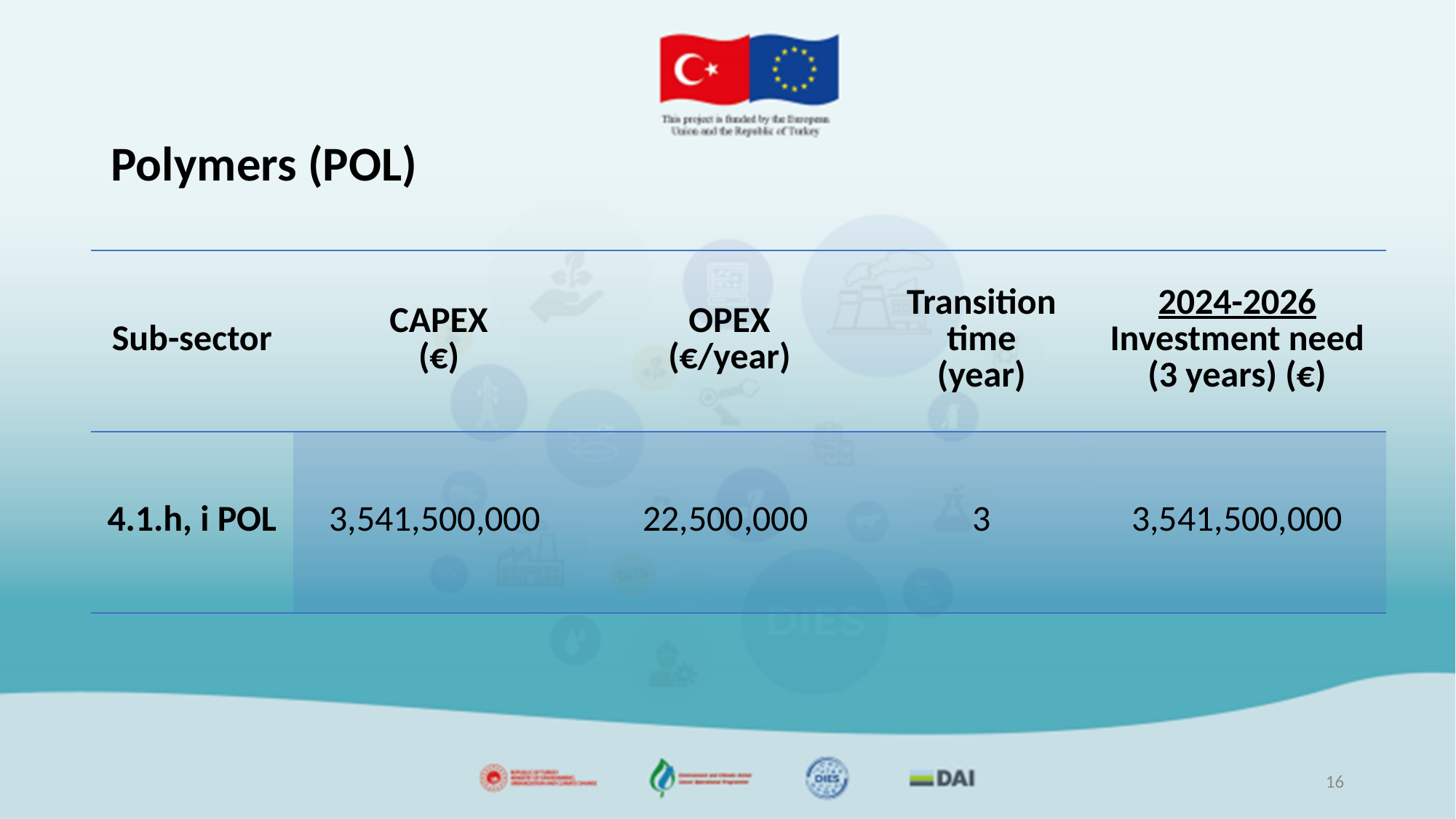

# Polymers (POL)
| Sub-sector | CAPEX (€) | OPEX (€/year) | Transition time (year) | 2024-2026 Investment need (3 years) (€) |
| --- | --- | --- | --- | --- |
| 4.1.h, i POL | 3,541,500,000 | 22,500,000 | 3 | 3,541,500,000 |
16